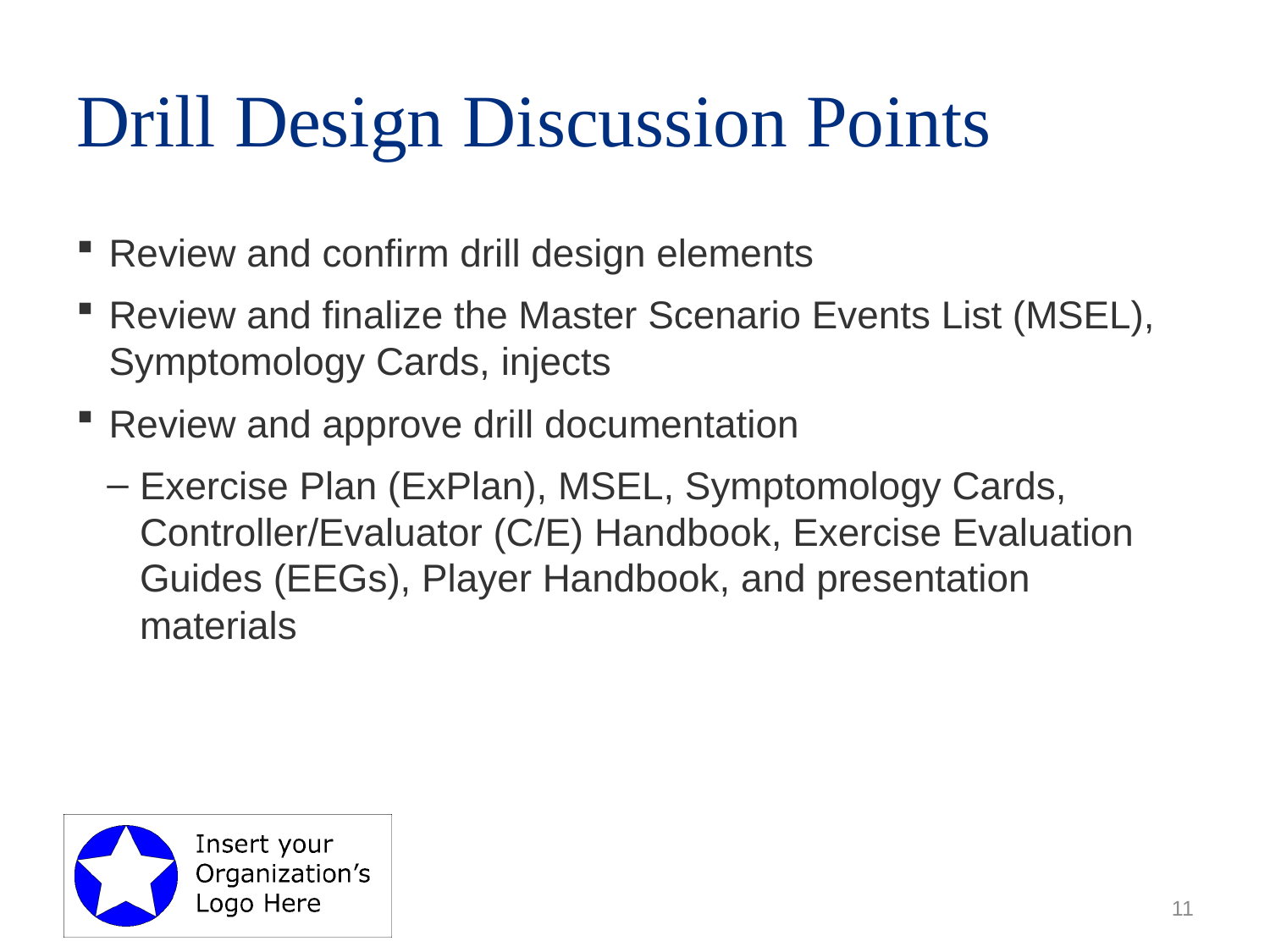

# Drill Design Discussion Points
Review and confirm drill design elements
Review and finalize the Master Scenario Events List (MSEL), Symptomology Cards, injects
Review and approve drill documentation
Exercise Plan (ExPlan), MSEL, Symptomology Cards, Controller/Evaluator (C/E) Handbook, Exercise Evaluation Guides (EEGs), Player Handbook, and presentation materials
11